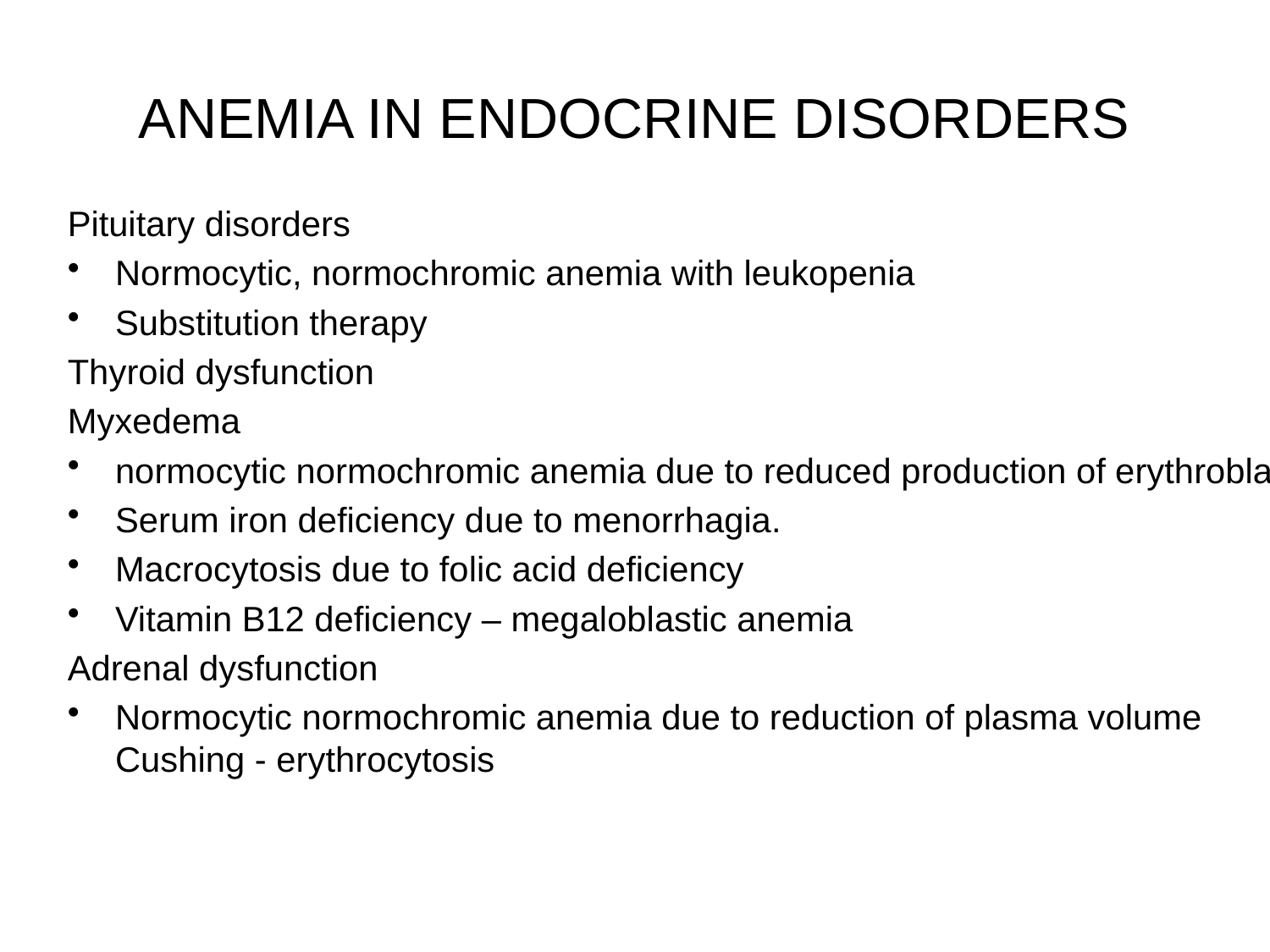

# ANEMIA IN ENDOCRINE DISORDERS
Pituitary disorders
Normocytic, normochromic anemia with leukopenia
Substitution therapy
Thyroid dysfunction
Myxedema
normocytic normochromic anemia due to reduced production of erythroblasts
Serum iron deficiency due to menorrhagia.
Macrocytosis due to folic acid deficiency
Vitamin B12 deficiency – megaloblastic anemia
Adrenal dysfunction
Normocytic normochromic anemia due to reduction of plasma volume Cushing - erythrocytosis